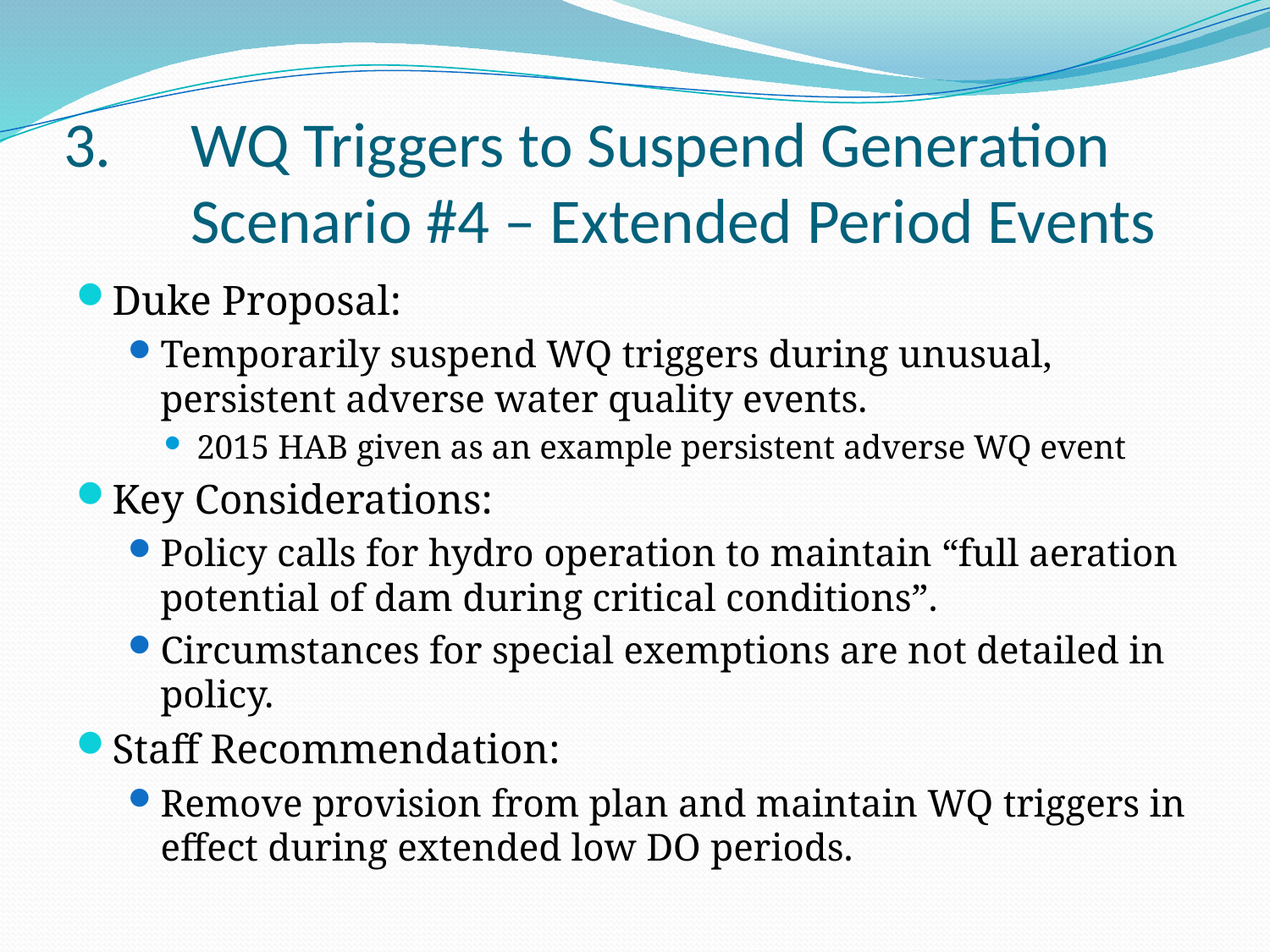

# WQ Triggers to Suspend Generation Scenario #4 – Extended Period Events
Duke Proposal:
Temporarily suspend WQ triggers during unusual, persistent adverse water quality events.
2015 HAB given as an example persistent adverse WQ event
Key Considerations:
Policy calls for hydro operation to maintain “full aeration potential of dam during critical conditions”.
Circumstances for special exemptions are not detailed in policy.
Staff Recommendation:
Remove provision from plan and maintain WQ triggers in effect during extended low DO periods.